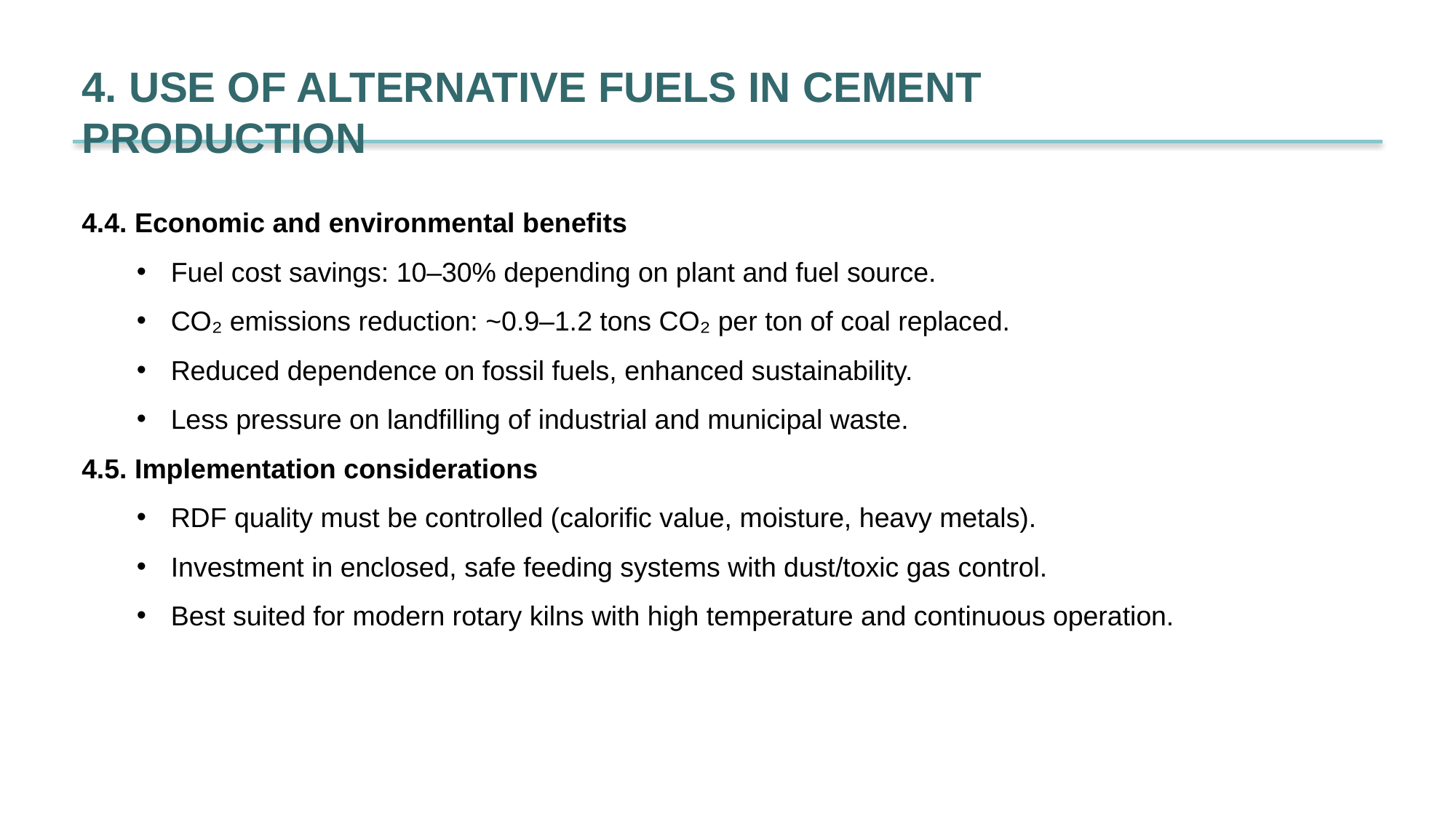

4. USE OF ALTERNATIVE FUELS IN CEMENT PRODUCTION
4.4. Economic and environmental benefits
Fuel cost savings: 10–30% depending on plant and fuel source.
CO₂ emissions reduction: ~0.9–1.2 tons CO₂ per ton of coal replaced.
Reduced dependence on fossil fuels, enhanced sustainability.
Less pressure on landfilling of industrial and municipal waste.
4.5. Implementation considerations
RDF quality must be controlled (calorific value, moisture, heavy metals).
Investment in enclosed, safe feeding systems with dust/toxic gas control.
Best suited for modern rotary kilns with high temperature and continuous operation.